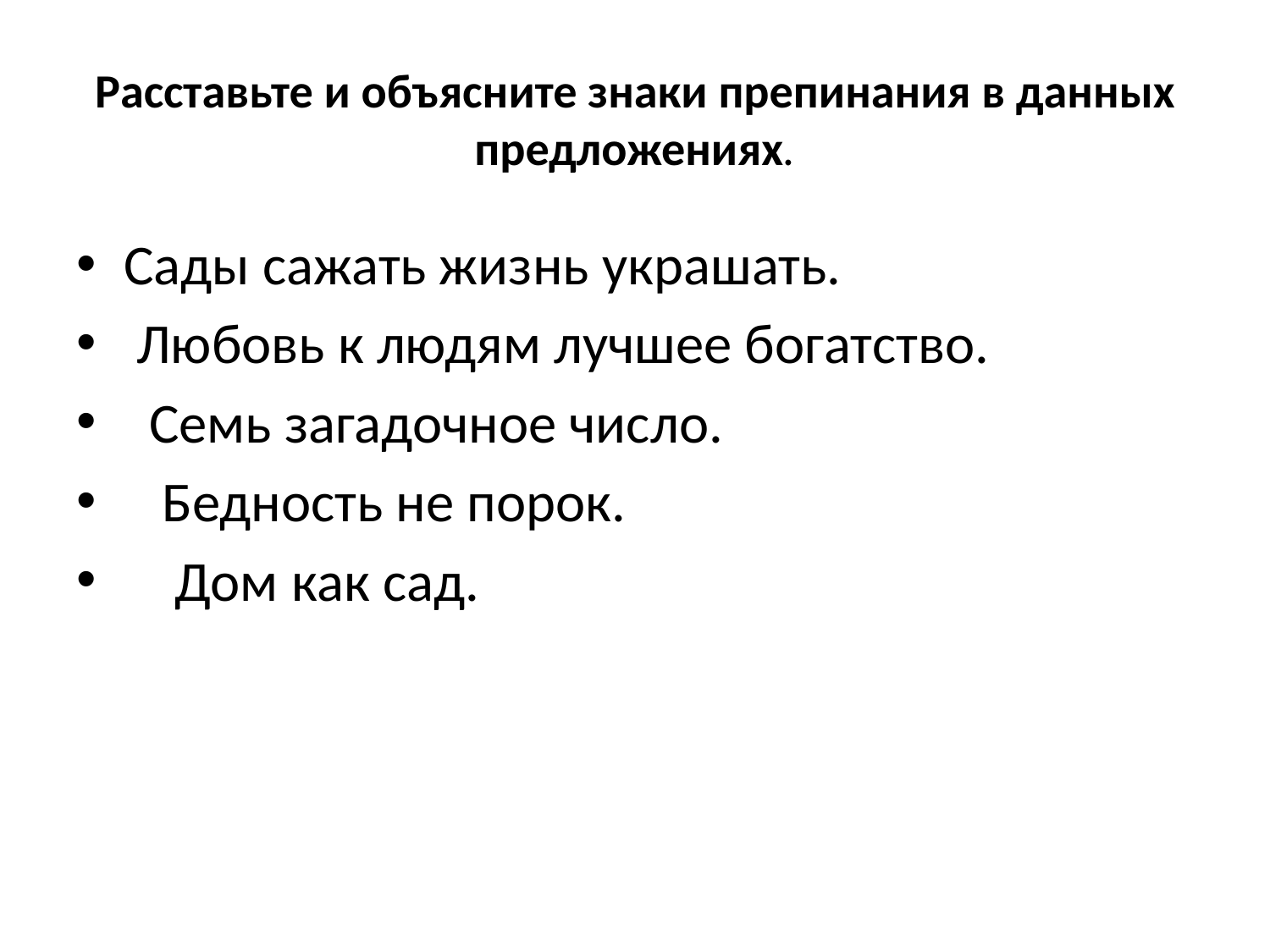

# Расставьте и объясните знаки препинания в данных предложениях.
Сады сажать жизнь украшать.
 Любовь к людям лучшее богатство.
  Семь загадочное число.
   Бедность не порок.
    Дом как сад.